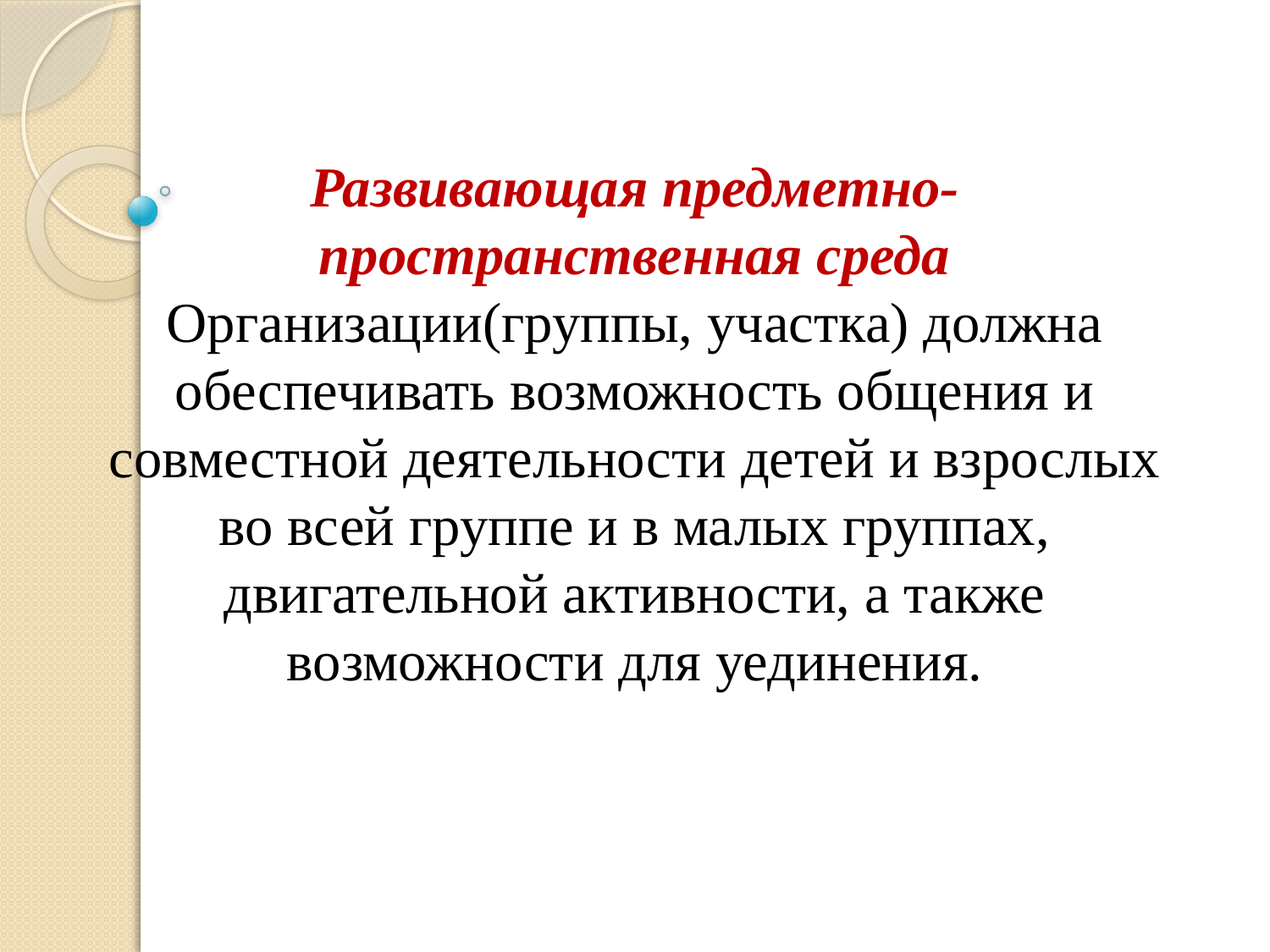

# Развивающая предметно-пространственная среда Организации(группы, участка) должна обеспечивать возможность общения и совместной деятельности детей и взрослых во всей группе и в малых группах, двигательной активности, а также возможности для уединения.